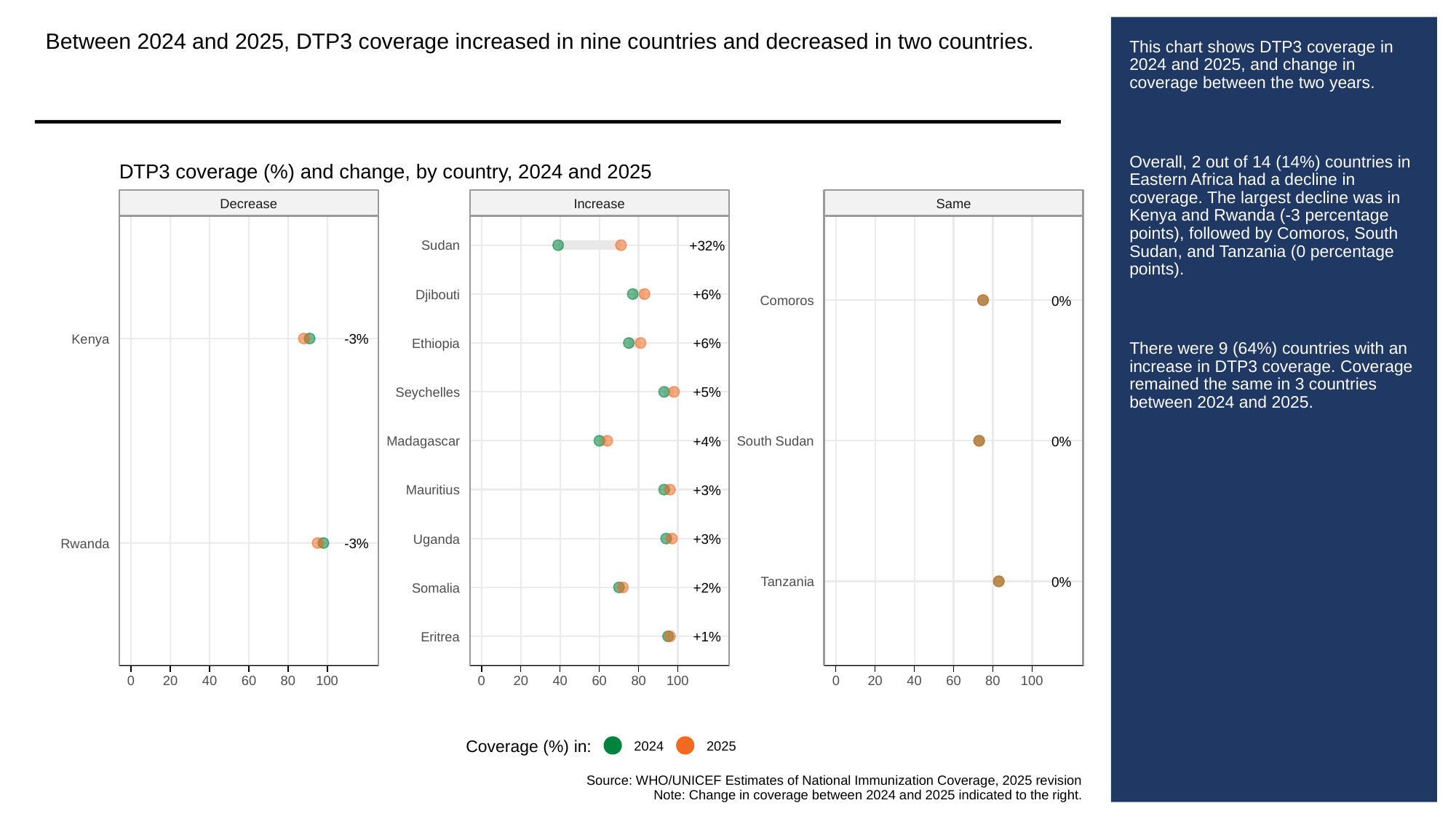

Between 2024 and 2025, DTP3 coverage increased in nine countries and decreased in two countries.
# This chart shows DTP3 coverage in 2024 and 2025, and change in coverage between the two years.

Overall, 2 out of 14 (14%) countries in Eastern Africa had a decline in coverage. The largest decline was in Kenya and Rwanda (-3 percentage points), followed by Comoros, South Sudan, and Tanzania (0 percentage points).

There were 9 (64%) countries with an increase in DTP3 coverage. Coverage remained the same in 3 countries between 2024 and 2025.

DTP3 coverage (%) and change, by country, 2024 and 2025

Decrease
Increase
Same

+32%
Sudan

+6%
Djibouti

0%
Comoros

-3%
Kenya

+6%
Ethiopia

+5%
Seychelles

+4%
0%
Madagascar
South Sudan

+3%
Mauritius

+3%
Uganda

-3%
Rwanda

0%
Tanzania

+2%
Somalia

+1%
Eritrea

0
20
40
60
80
100
0
20
40
60
80
100
0
20
40
60
80
100

Coverage (%) in:
2024
2025
Source: WHO/UNICEF Estimates of National Immunization Coverage, 2025 revision
Note: Change in coverage between 2024 and 2025 indicated to the right.